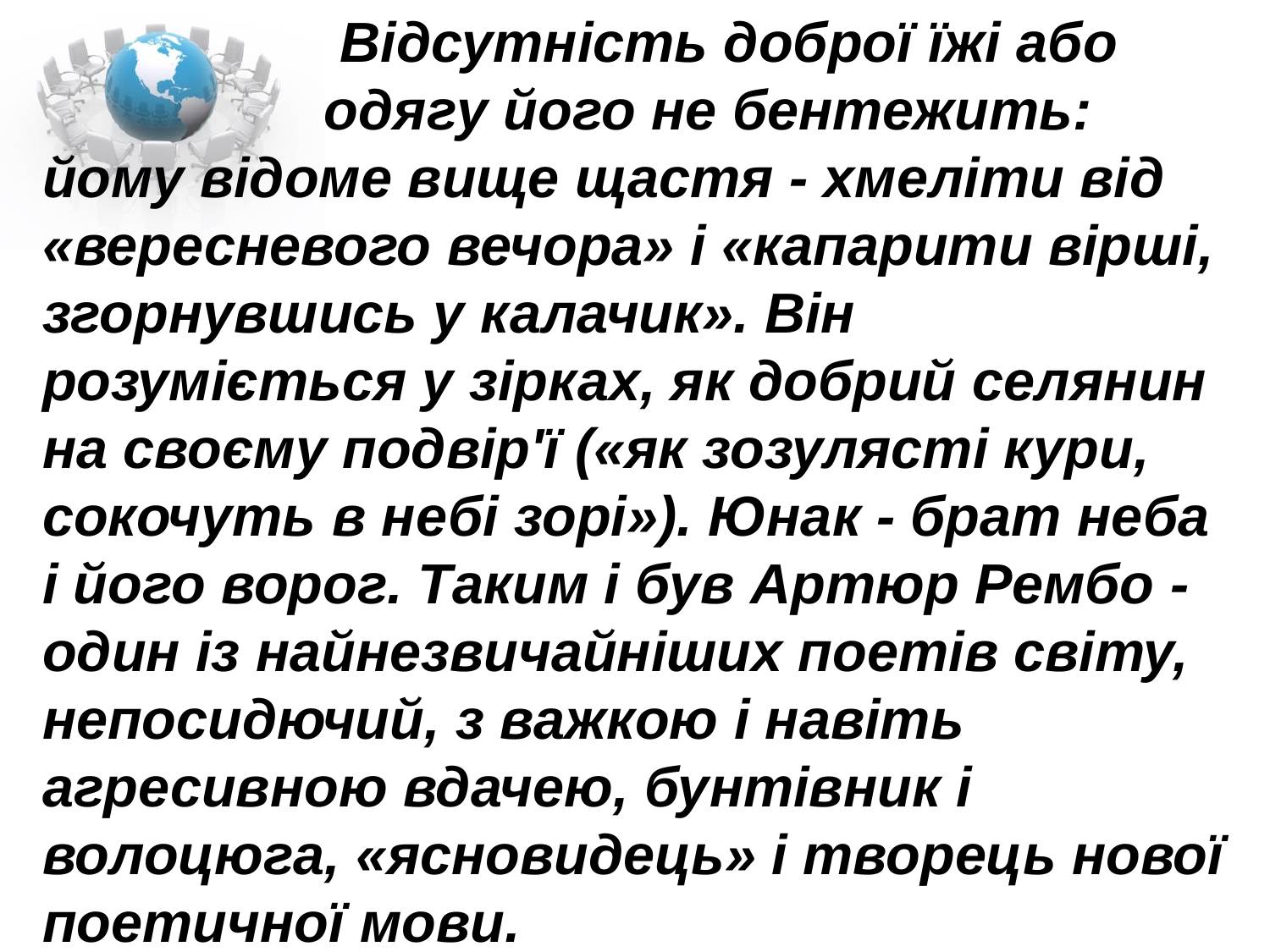

Відсутність доброї їжі або
                  одягу його не бентежить: йому відоме вище щастя - хмеліти від «вересневого вечора» і «капарити вірші, згорнувшись у калачик». Він розуміється у зірках, як добрий селянин на своєму подвір'ї («як зозулясті кури, сокочуть в небі зорі»). Юнак - брат неба і його ворог. Таким і був Артюр Рембо - один із найнезвичайніших поетів світу, непосидючий, з важкою і навіть агресивною вдачею, бунтівник і волоцюга, «ясновидець» і творець нової поетичної мови.